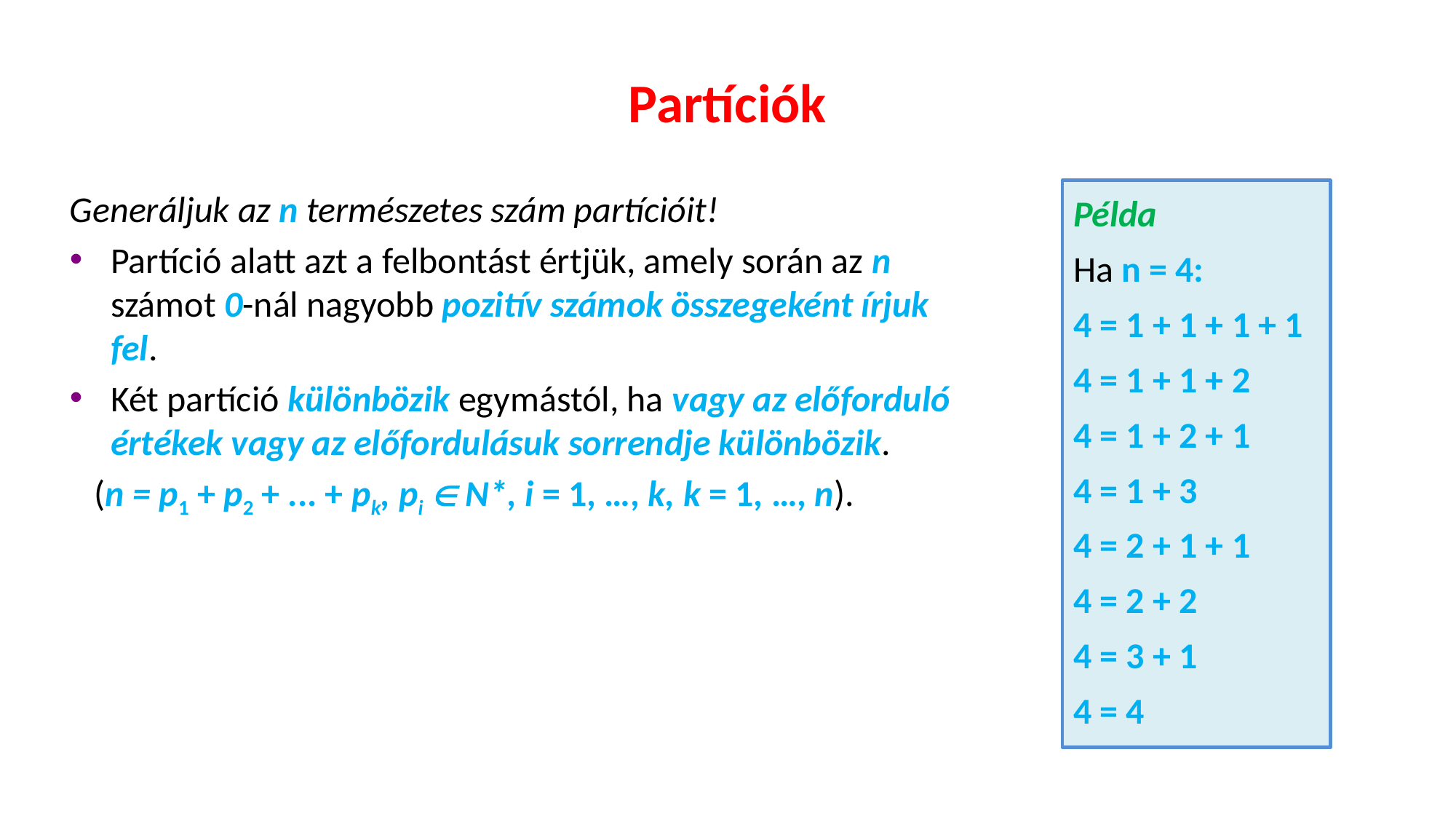

# Partíciók
Generáljuk az n természetes szám partícióit!
Partíció alatt azt a felbontást értjük, amely során az n számot 0-nál nagyobb pozitív számok összegeként írjuk fel.
Két partíció különbözik egymástól, ha vagy az előforduló értékek vagy az előfordulásuk sorrendje különbözik.
   (n = p1 + p2 + ... + pk, pi ∈ N*, i = 1, …, k, k = 1, …, n).
Példa
Ha n = 4:
4 = 1 + 1 + 1 + 1
4 = 1 + 1 + 2
4 = 1 + 2 + 1
4 = 1 + 3
4 = 2 + 1 + 1
4 = 2 + 2
4 = 3 + 1
4 = 4